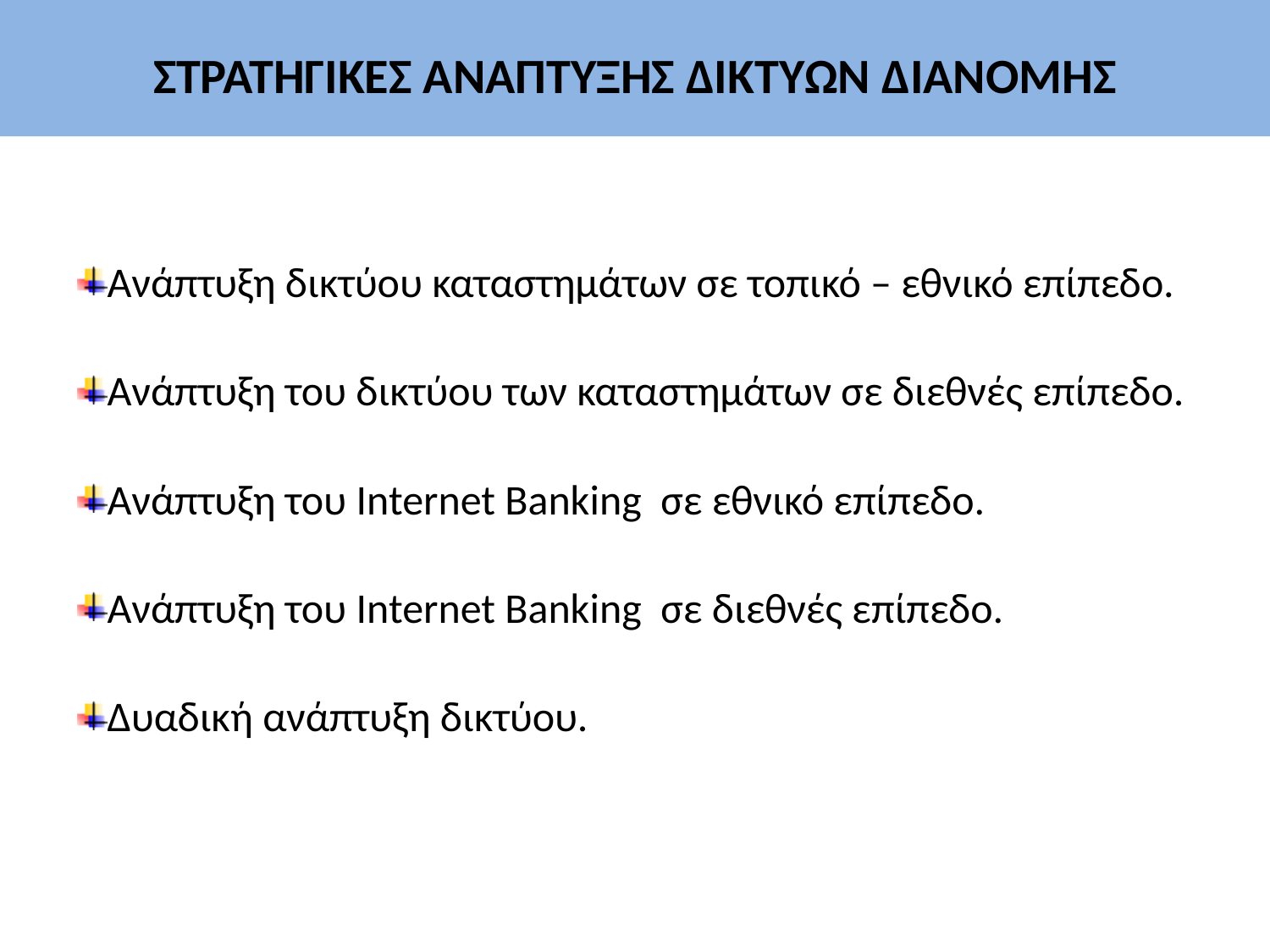

ΣΤΡΑΤΗΓΙΚΕΣ ΑΝΑΠΤΥΞΗΣ ΔΙΚΤΥΩΝ ΔΙΑΝΟΜΗΣ

Ανάπτυξη δικτύου καταστημάτων σε τοπικό – εθνικό επίπεδο.

Ανάπτυξη του δικτύου των καταστημάτων σε διεθνές επίπεδο.

Ανάπτυξη του Internet Banking  σε εθνικό επίπεδο.

Ανάπτυξη του Internet Banking  σε διεθνές επίπεδο.

Δυαδική ανάπτυξη δικτύου.